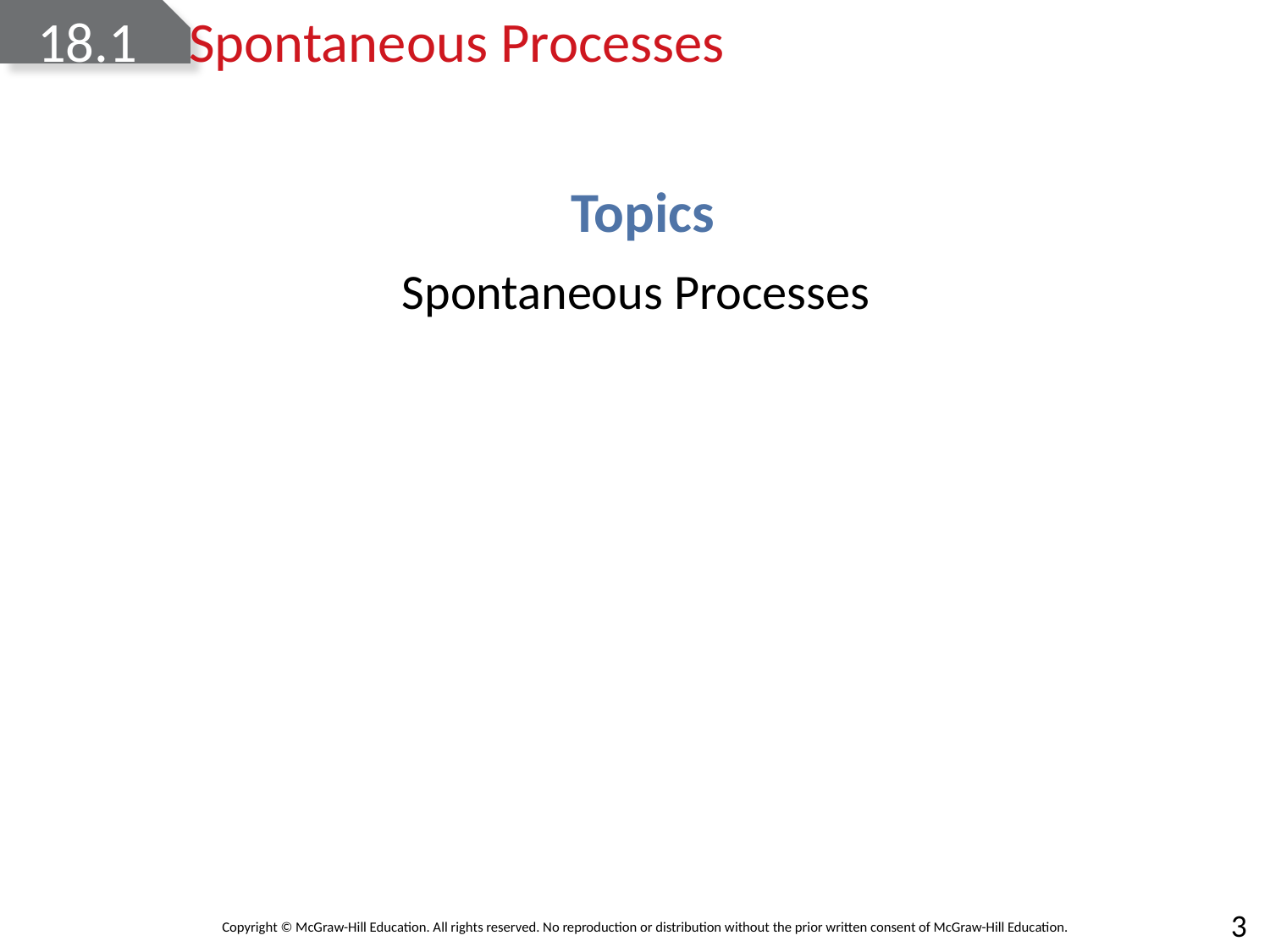

# 18.1	Spontaneous Processes
Topics
Spontaneous Processes